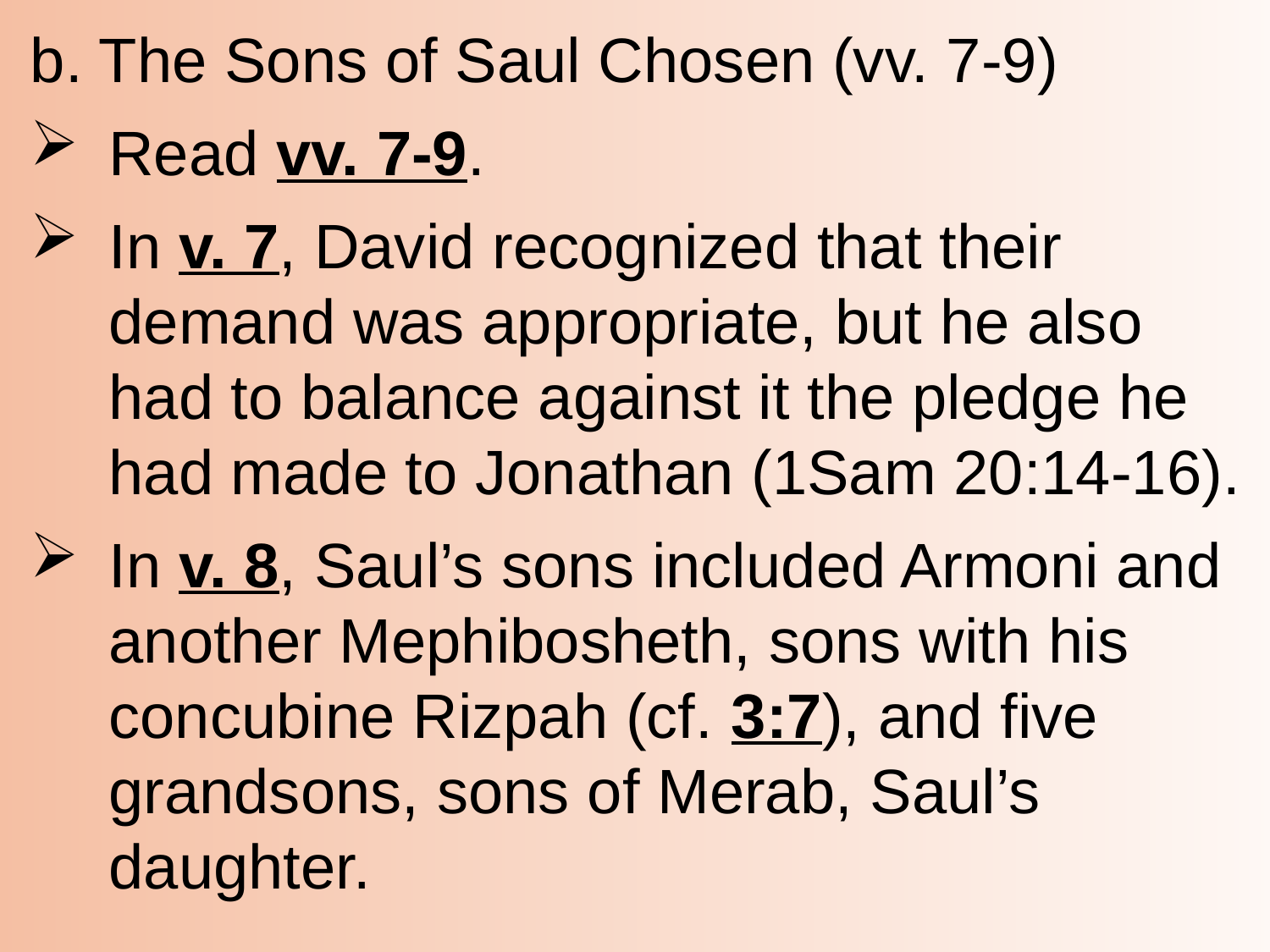

b. The Sons of Saul Chosen (vv. 7-9)
Read vv. 7-9.
In v. 7, David recognized that their demand was appropriate, but he also had to balance against it the pledge he had made to Jonathan (1Sam 20:14-16).
In v. 8, Saul’s sons included Armoni and another Mephibosheth, sons with his concubine Rizpah (cf. 3:7), and five grandsons, sons of Merab, Saul’s daughter.